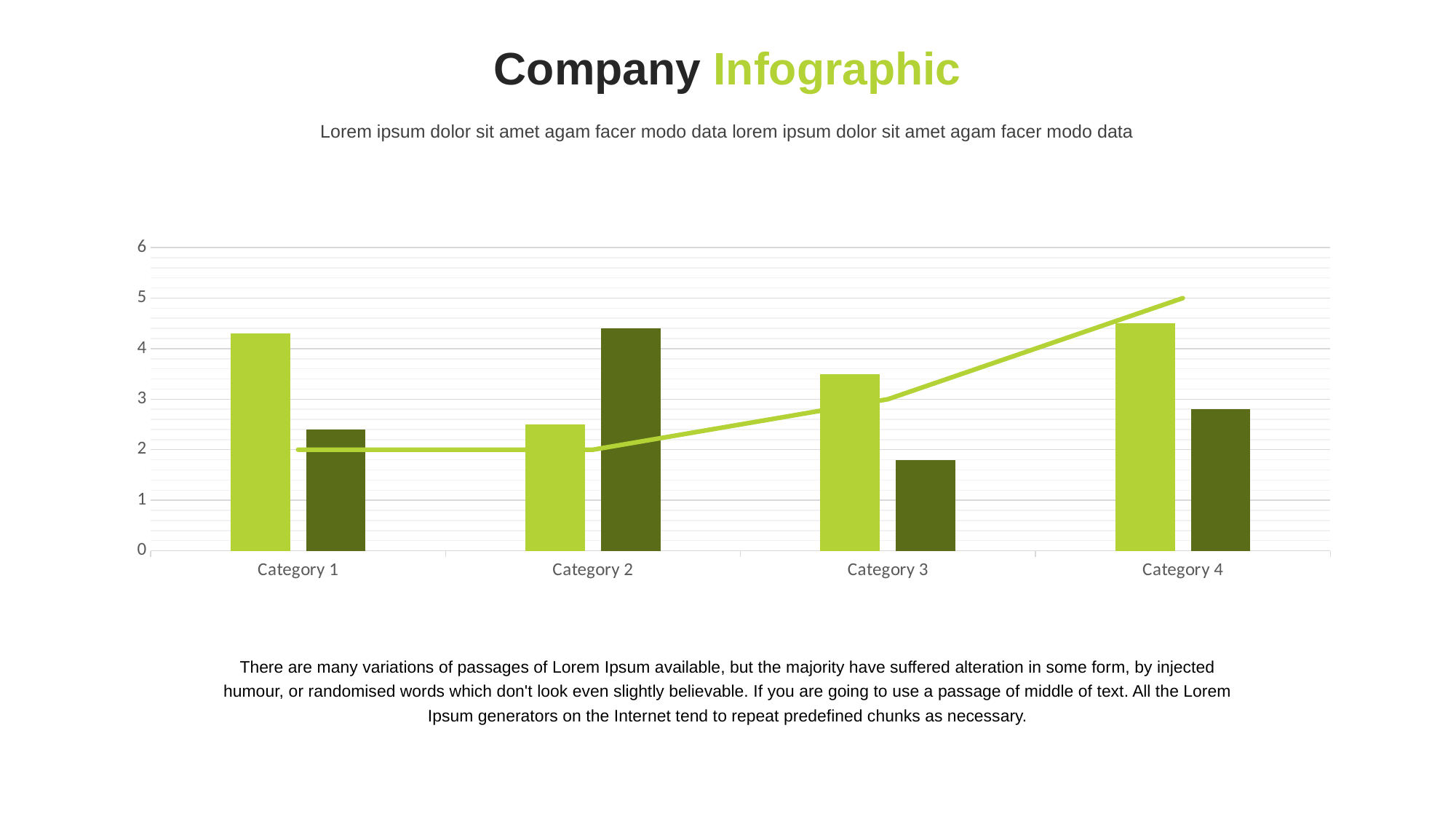

Company Infographic
Lorem ipsum dolor sit amet agam facer modo data lorem ipsum dolor sit amet agam facer modo data

### Chart

| Category | Series 1 | Series 2 | Series 3 |
|---|---|---|---|
| Category 1 | 4.3 | 2.4 | 2.0 |
| Category 2 | 2.5 | 4.4 | 2.0 |
| Category 3 | 3.5 | 1.8 | 3.0 |
| Category 4 | 4.5 | 2.8 | 5.0 |
There are many variations of passages of Lorem Ipsum available, but the majority have suffered alteration in some form, by injected humour, or randomised words which don't look even slightly believable. If you are going to use a passage of middle of text. All the Lorem Ipsum generators on the Internet tend to repeat predefined chunks as necessary.